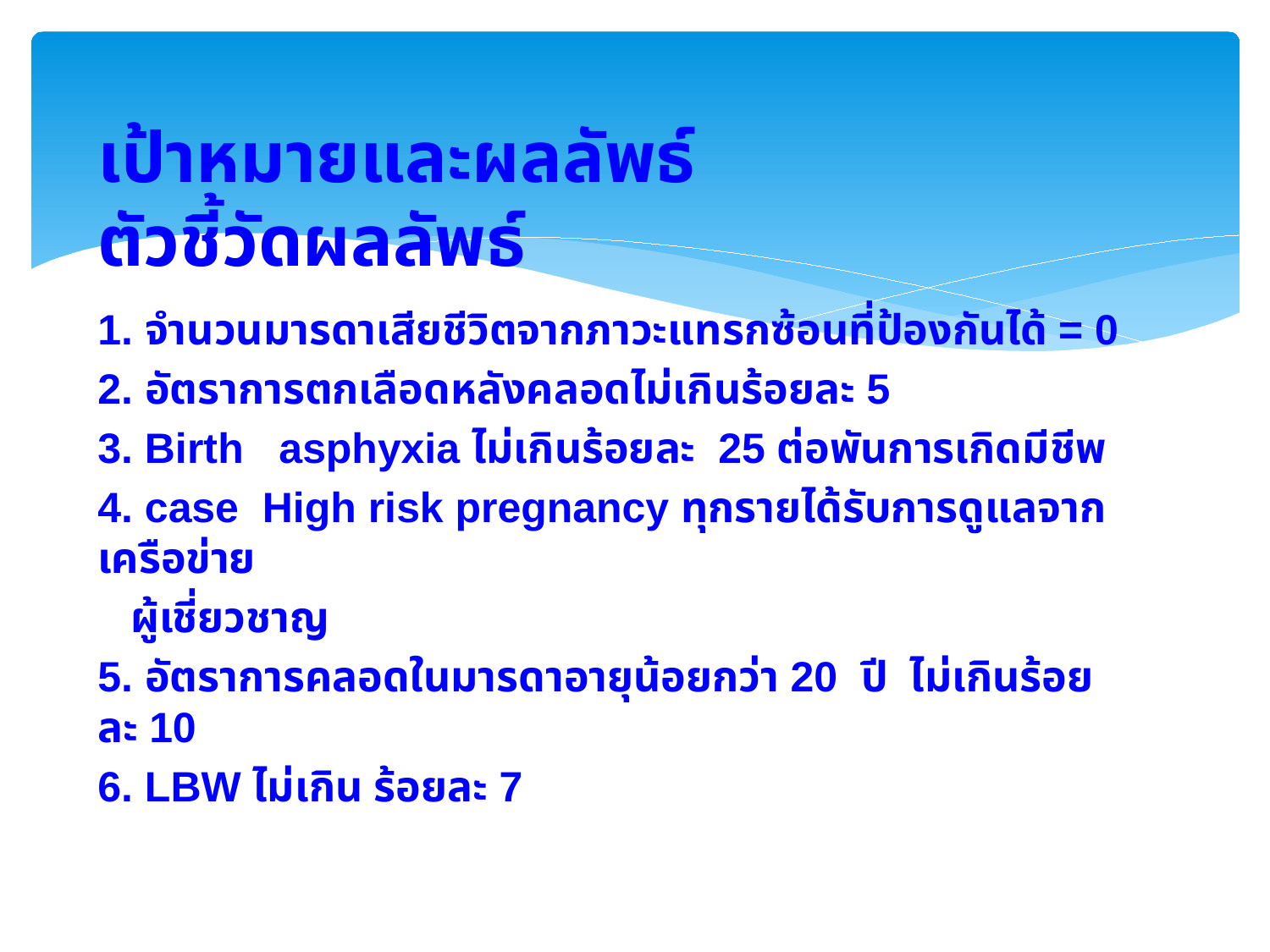

# เป้าหมายและผลลัพธ์ ตัวชี้วัดผลลัพธ์
1. จำนวนมารดาเสียชีวิตจากภาวะแทรกซ้อนที่ป้องกันได้ = 0
2. อัตราการตกเลือดหลังคลอดไม่เกินร้อยละ 5
3. Birth   asphyxia ไม่เกินร้อยละ  25 ต่อพันการเกิดมีชีพ
4. case  High risk pregnancy ทุกรายได้รับการดูแลจากเครือข่าย
   ผู้เชี่ยวชาญ
5. อัตราการคลอดในมารดาอายุน้อยกว่า 20  ปี  ไม่เกินร้อยละ 10
6. LBW ไม่เกิน ร้อยละ 7